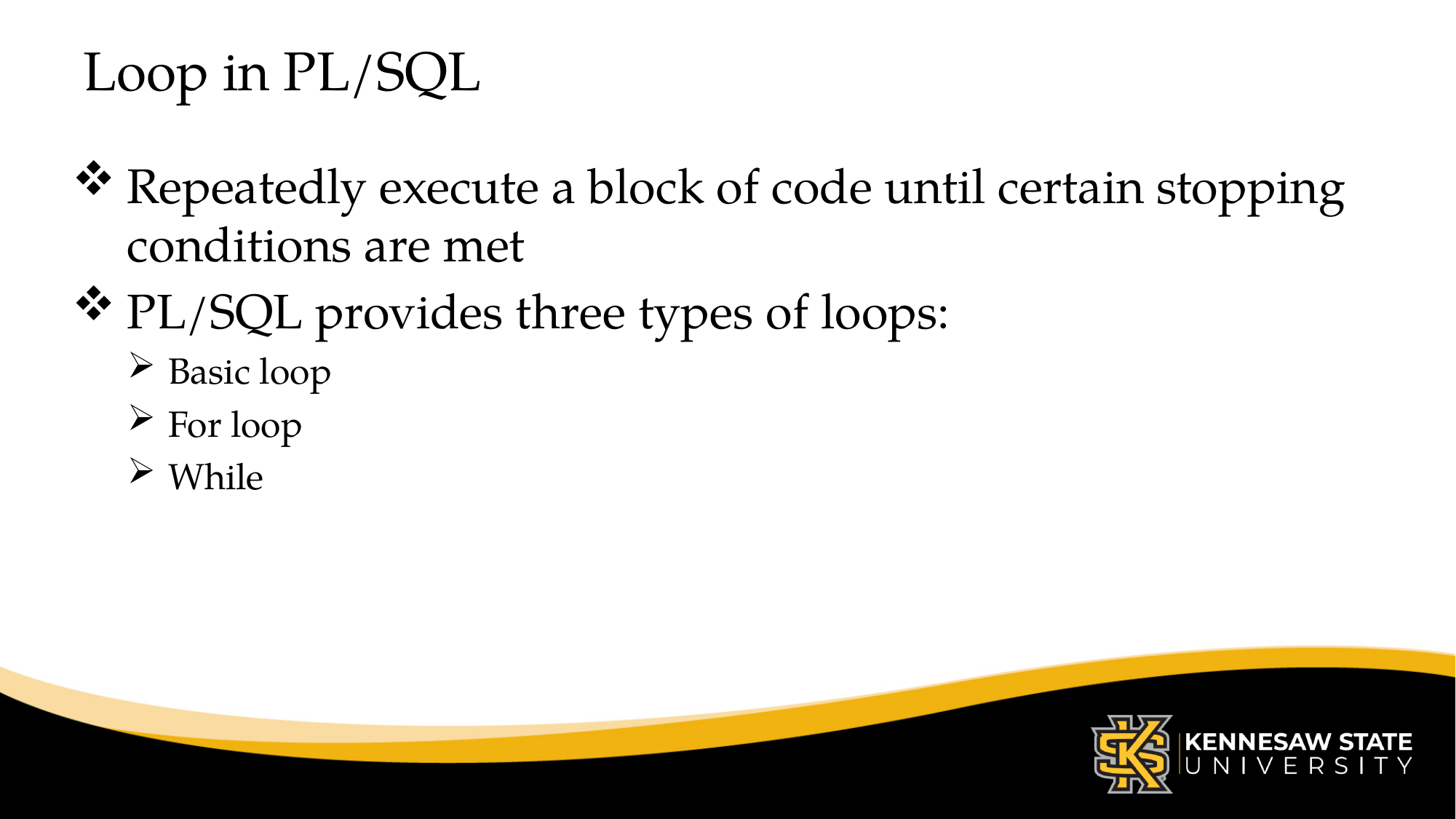

# Loop in PL/SQL
Repeatedly execute a block of code until certain stopping conditions are met
PL/SQL provides three types of loops:
Basic loop
For loop
While